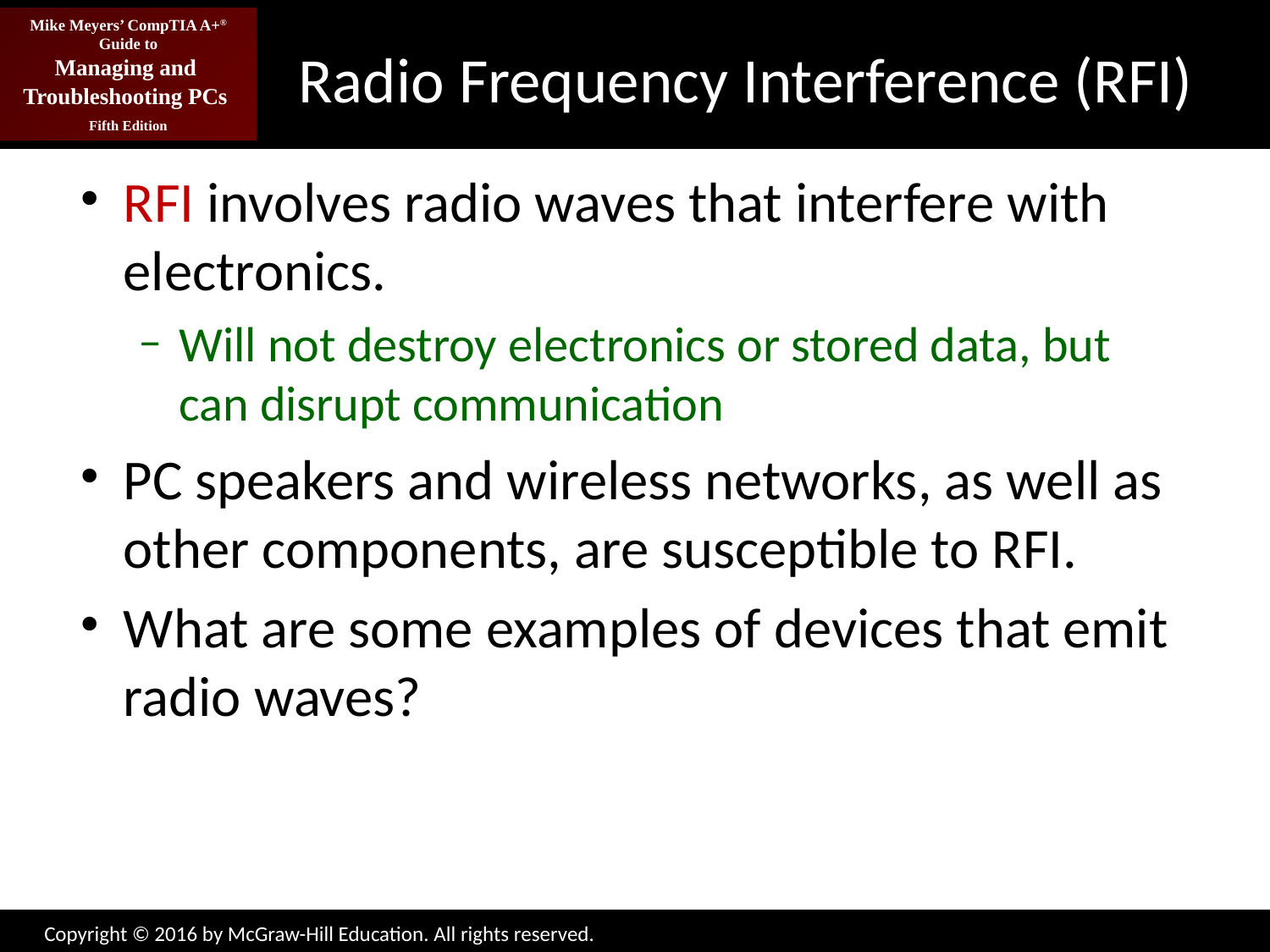

# Radio Frequency Interference (RFI)
RFI involves radio waves that interfere with electronics.
Will not destroy electronics or stored data, but  can disrupt communication
PC speakers and wireless networks, as well as other components, are susceptible to RFI.
What are some examples of devices that emit radio waves?